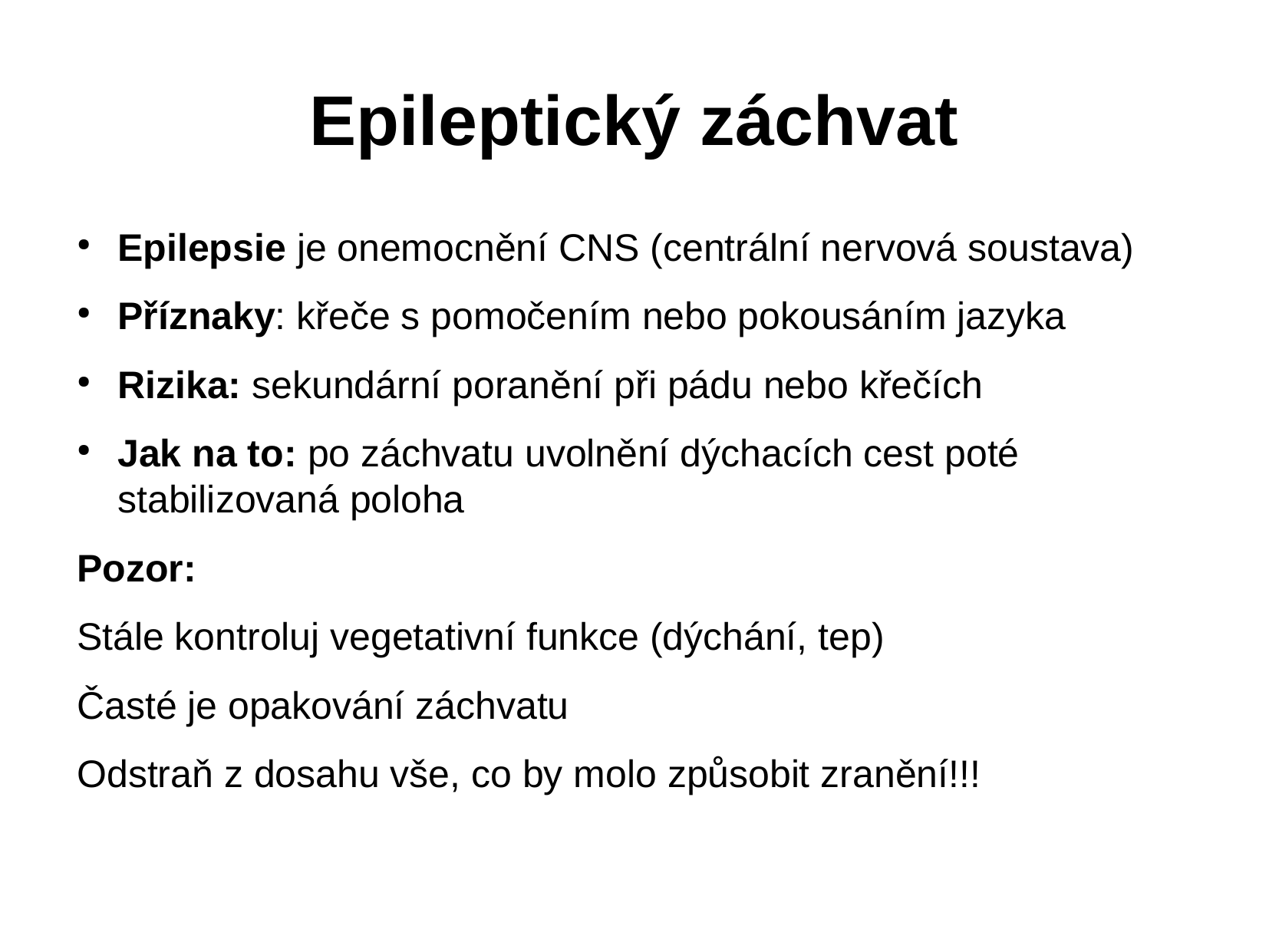

# Epileptický záchvat
Epilepsie je onemocnění CNS (centrální nervová soustava)
Příznaky: křeče s pomočením nebo pokousáním jazyka
Rizika: sekundární poranění při pádu nebo křečích
Jak na to: po záchvatu uvolnění dýchacích cest poté stabilizovaná poloha
Pozor:
Stále kontroluj vegetativní funkce (dýchání, tep)
Časté je opakování záchvatu
Odstraň z dosahu vše, co by molo způsobit zranění!!!